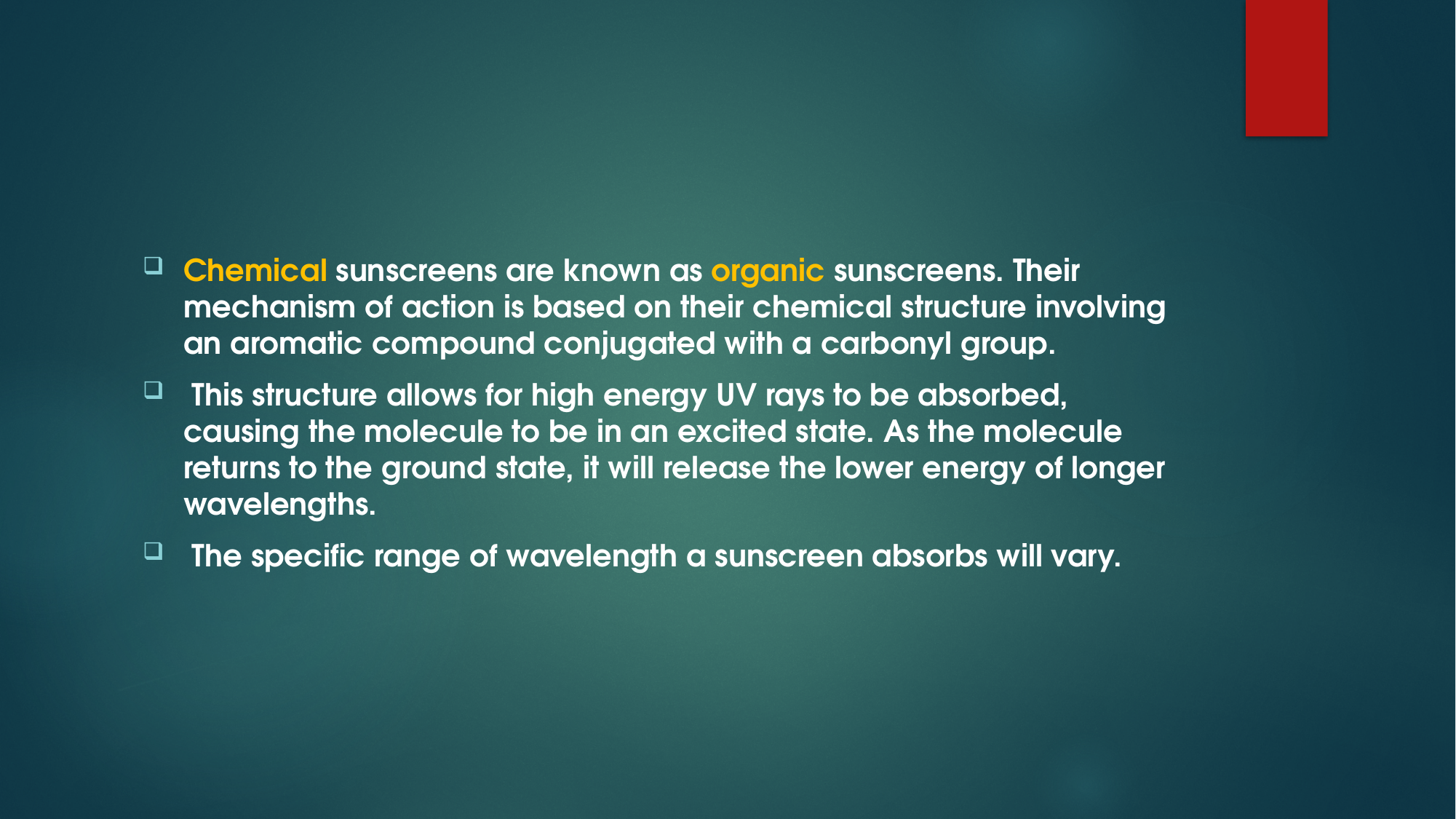

#
Chemical sunscreens are known as organic sunscreens. Their mechanism of action is based on their chemical structure involving an aromatic compound conjugated with a carbonyl group.
 This structure allows for high energy UV rays to be absorbed, causing the molecule to be in an excited state. As the molecule returns to the ground state, it will release the lower energy of longer wavelengths.
 The specific range of wavelength a sunscreen absorbs will vary.